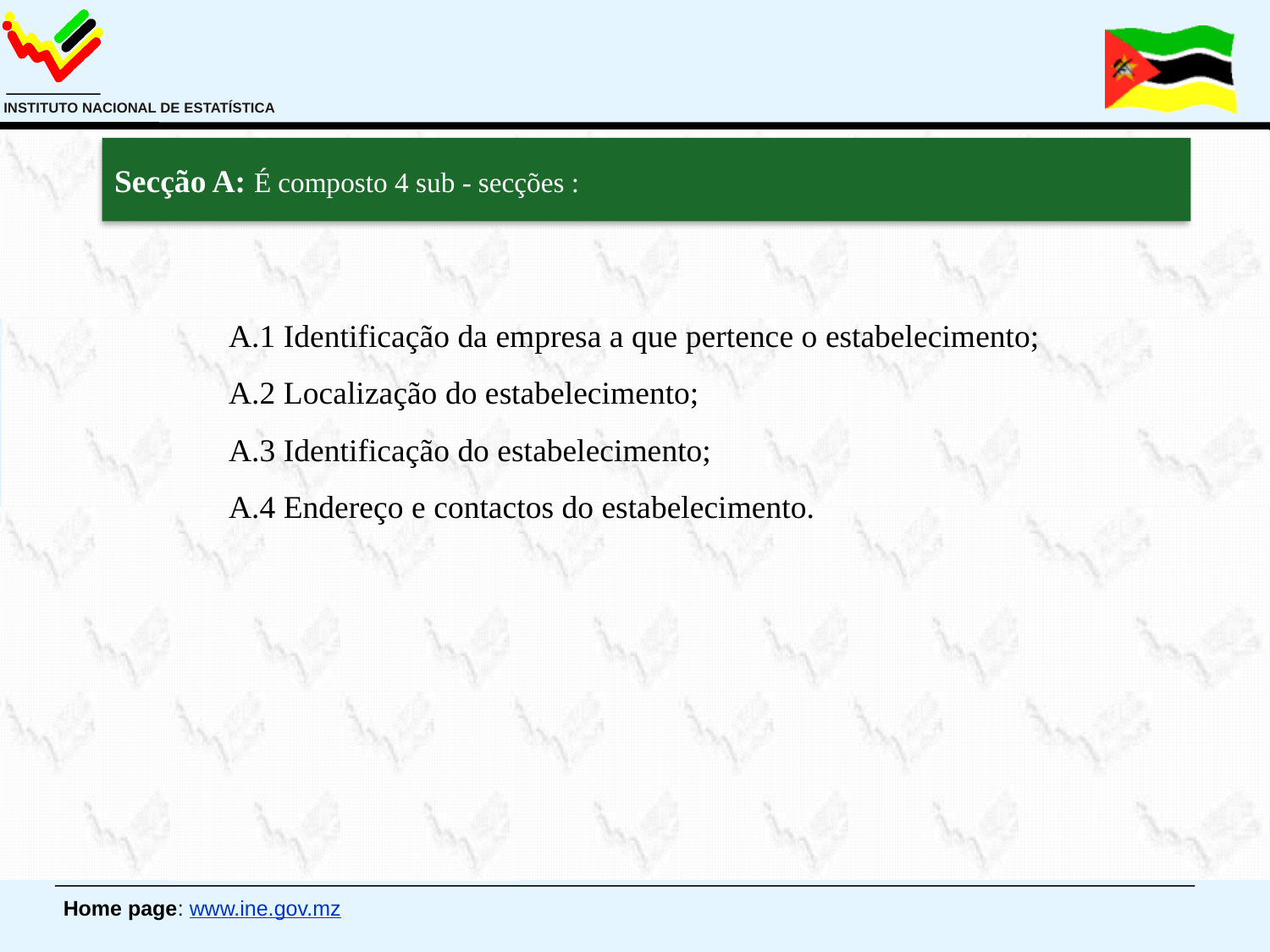

Secção A: É composto 4 sub - secções :
A.1 Identificação da empresa a que pertence o estabelecimento;
A.2 Localização do estabelecimento;
A.3 Identificação do estabelecimento;
A.4 Endereço e contactos do estabelecimento.